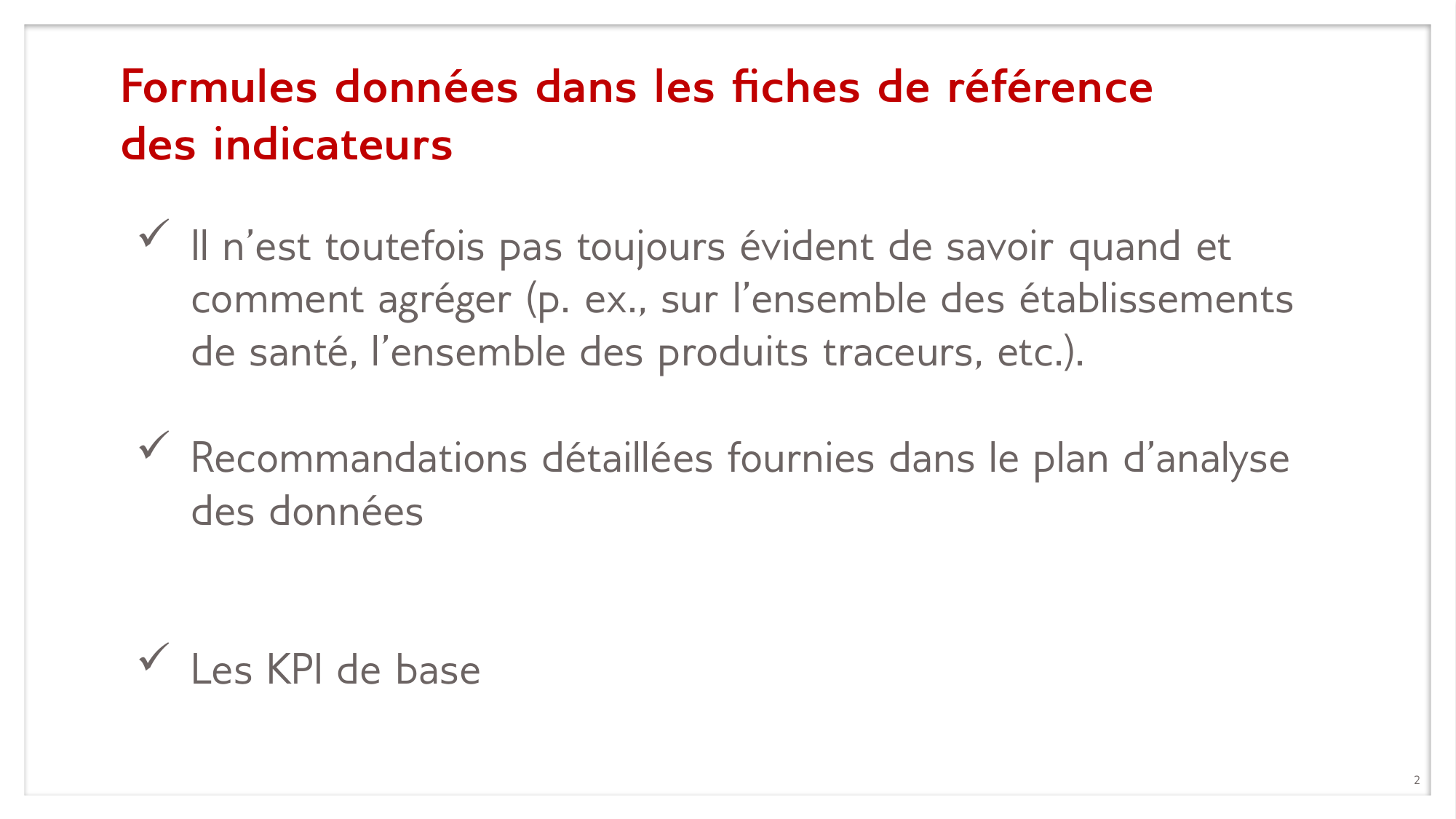

# Formules données dans les fiches de référence des indicateurs
Il n’est toutefois pas toujours évident de savoir quand et comment agréger (p. ex., sur l’ensemble des établissements
de santé, l’ensemble des produits traceurs, etc.).

Recommandations détaillées fournies dans le plan d’analyse des données

Les KPI de base
2